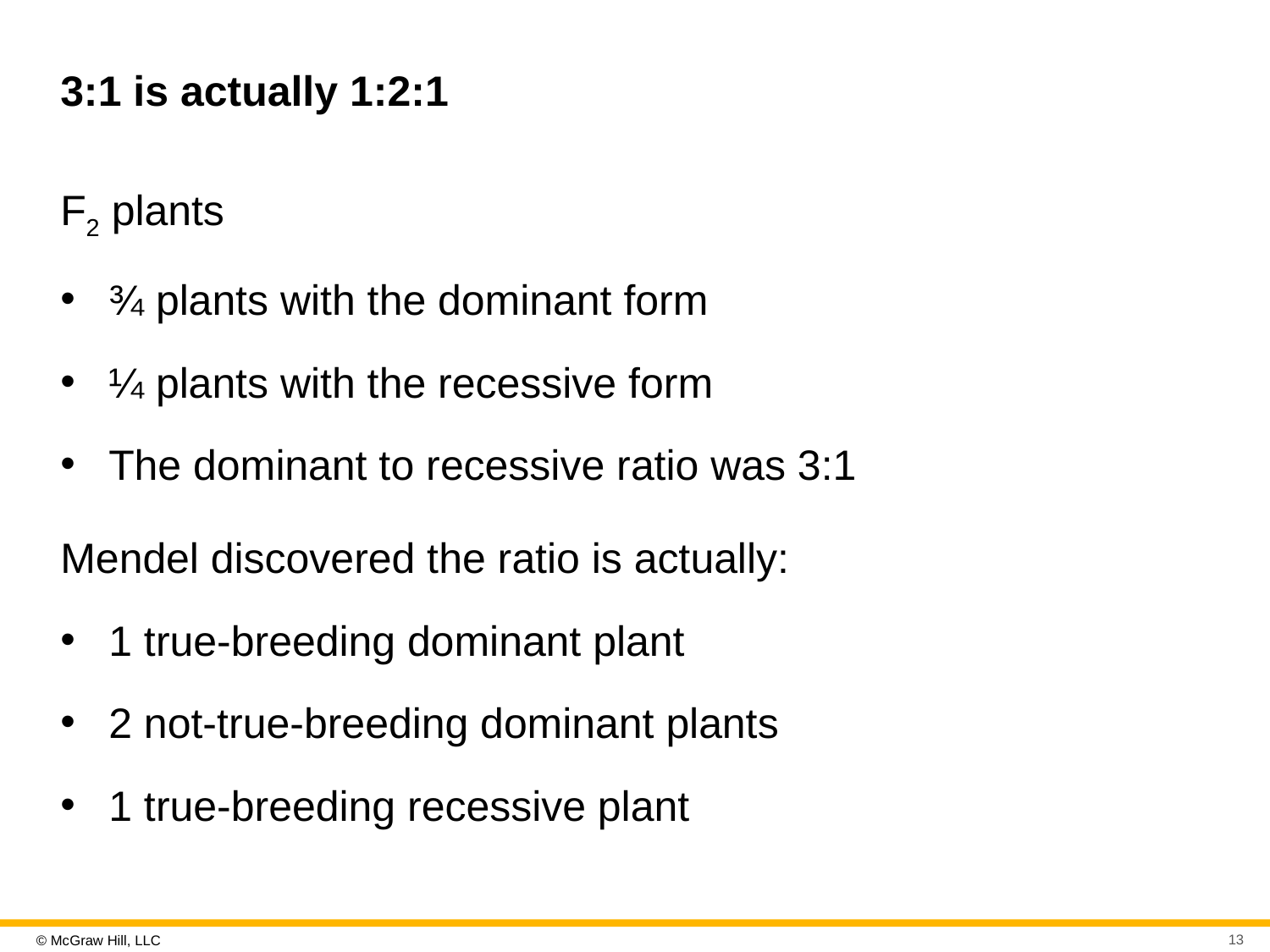

# 3:1 is actually 1:2:1
F2 plants
¾ plants with the dominant form
¼ plants with the recessive form
The dominant to recessive ratio was 3:1
Mendel discovered the ratio is actually:
1 true-breeding dominant plant
2 not-true-breeding dominant plants
1 true-breeding recessive plant
13